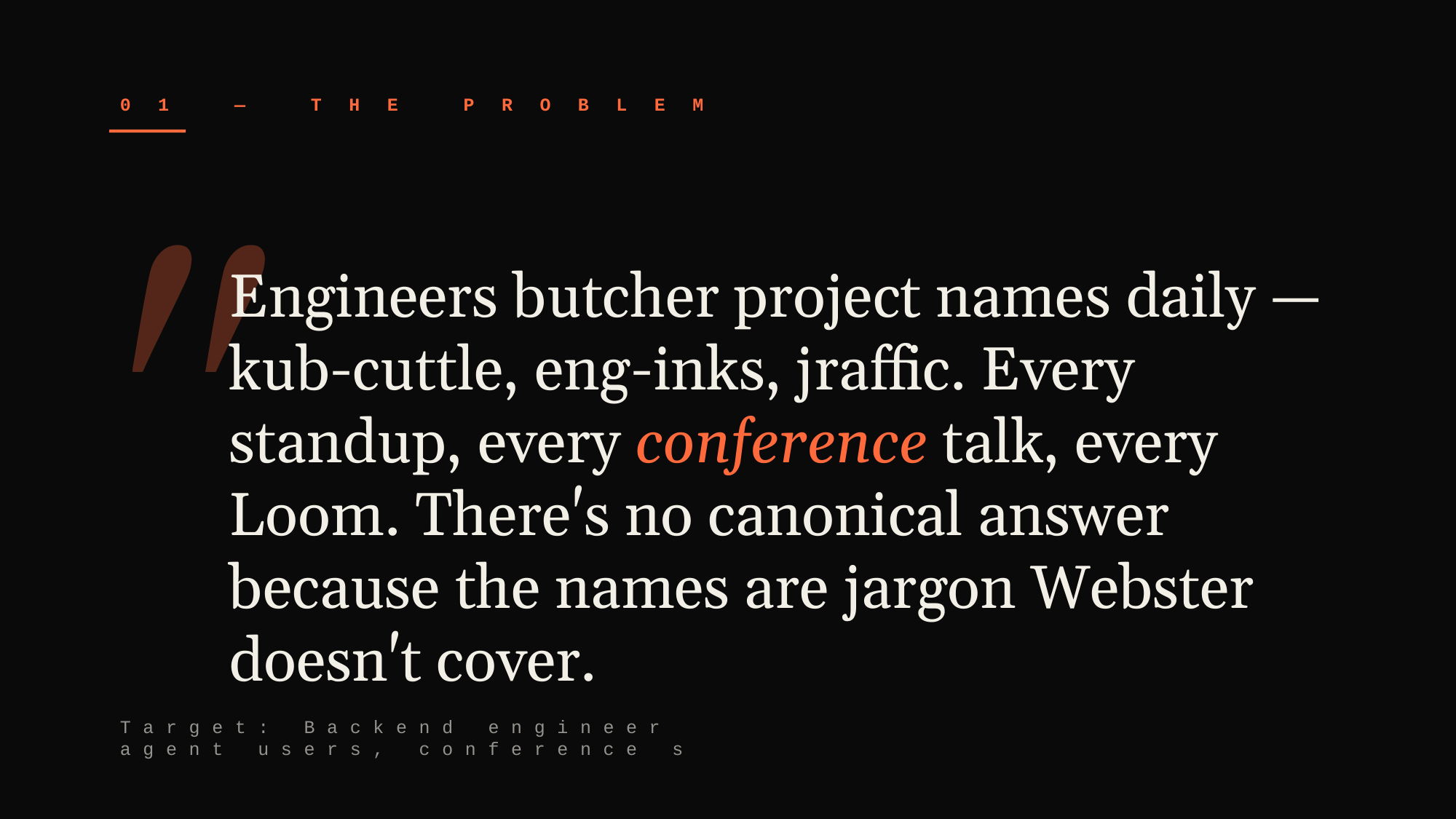

01 — THE PROBLEM

"
Engineers butcher project names daily — kub-cuttle, eng-inks, jraffic. Every standup, every conference talk, every Loom. There's no canonical answer because the names are jargon Webster doesn't cover.
Target: Backend engineers, DevOps, SREs, AI coding agent users, conference speakers, dev-tool YouTubers.